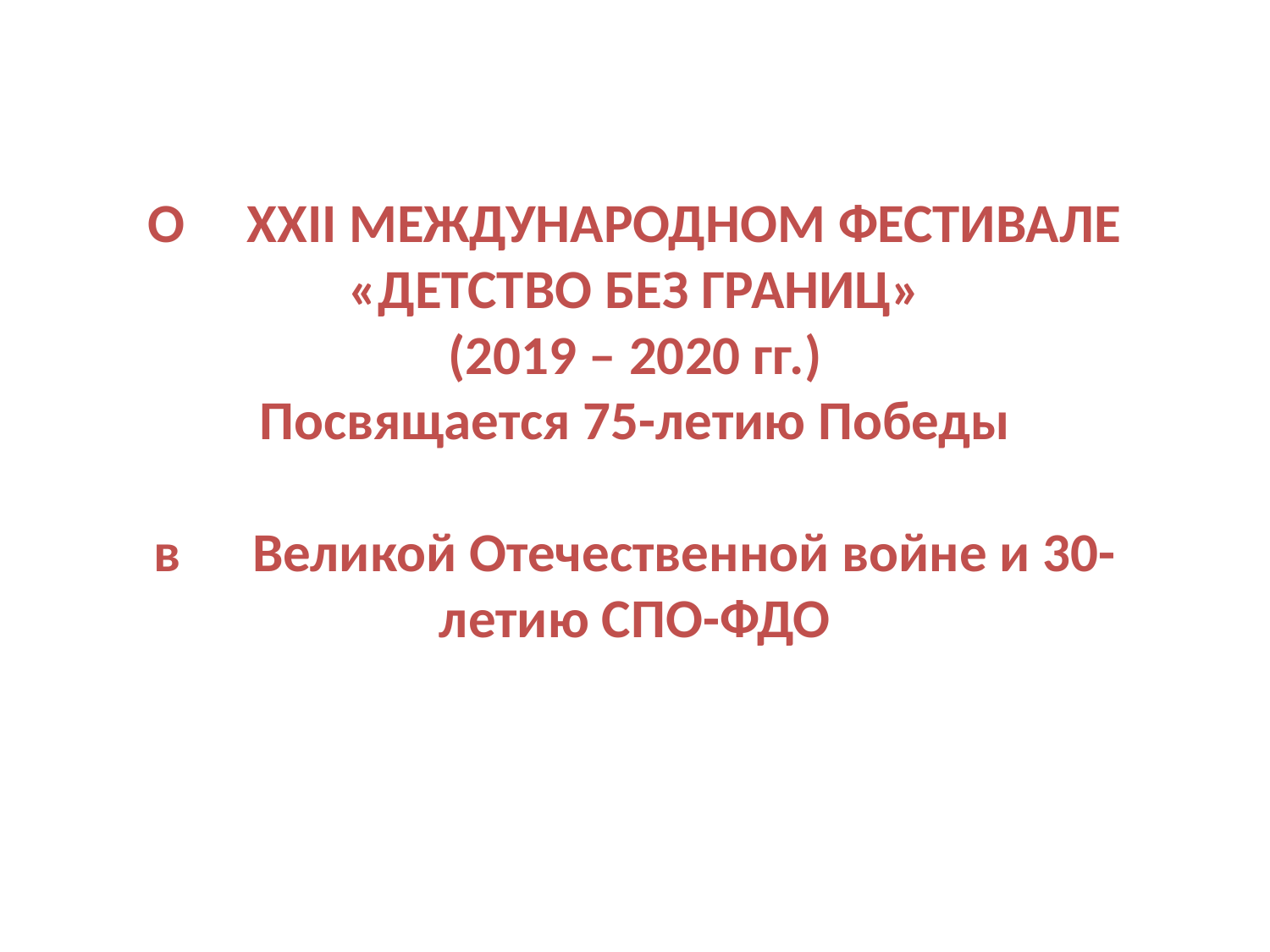

# О	XXII МЕЖДУНАРОДНОМ ФЕСТИВАЛЕ «ДЕТСТВО БЕЗ ГРАНИЦ» (2019 – 2020 гг.) Посвящается 75-летию Победы в	Великой Отечественной войне и 30-летию СПО-ФДО